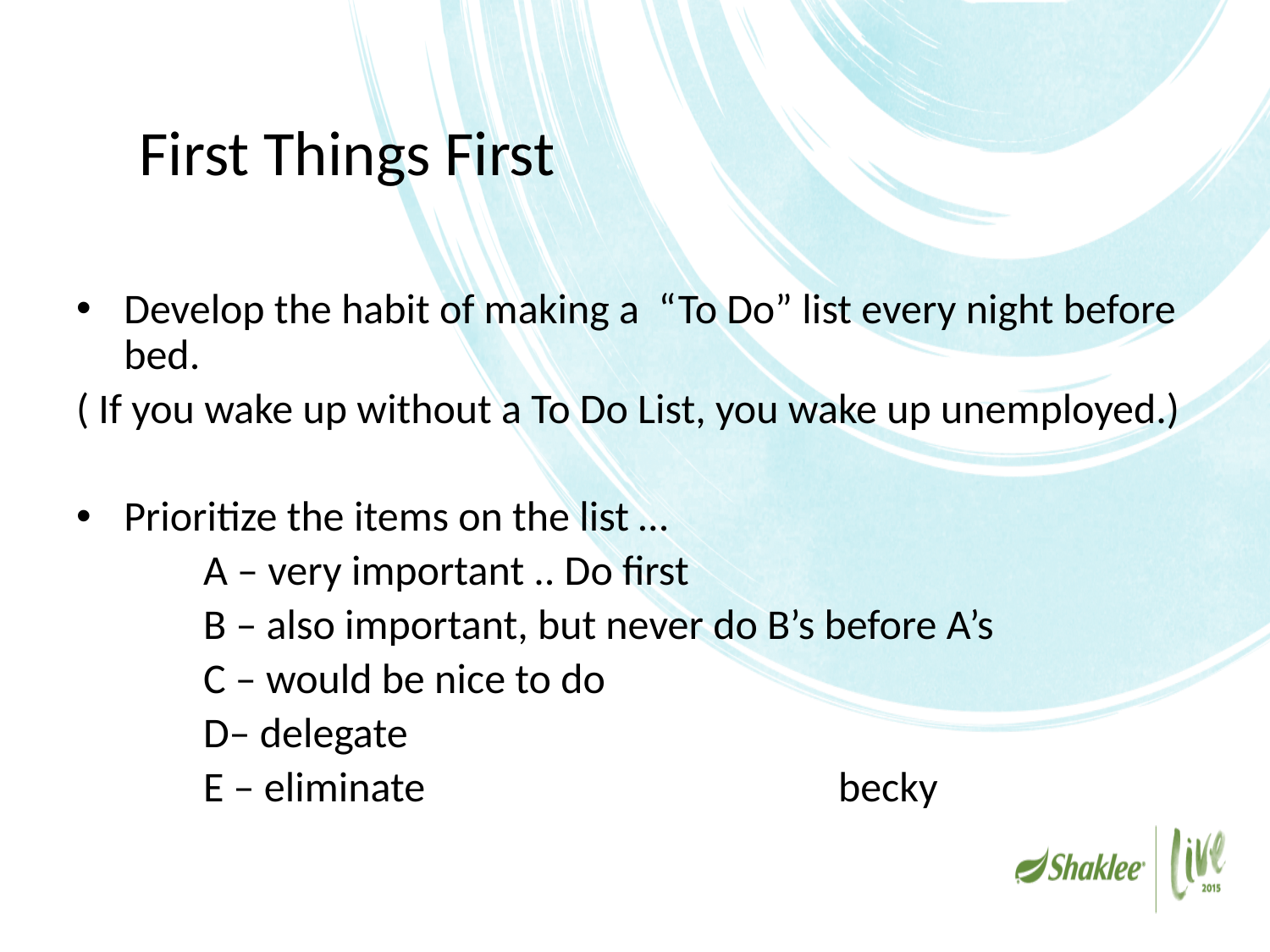

# First Things First
Develop the habit of making a  “To Do” list every night before bed.
( If you wake up without a To Do List, you wake up unemployed.)

Prioritize the items on the list …
	A – very important .. Do first
	B – also important, but never do B’s before A’s
	C – would be nice to do
	D– delegate
	E – eliminate				becky